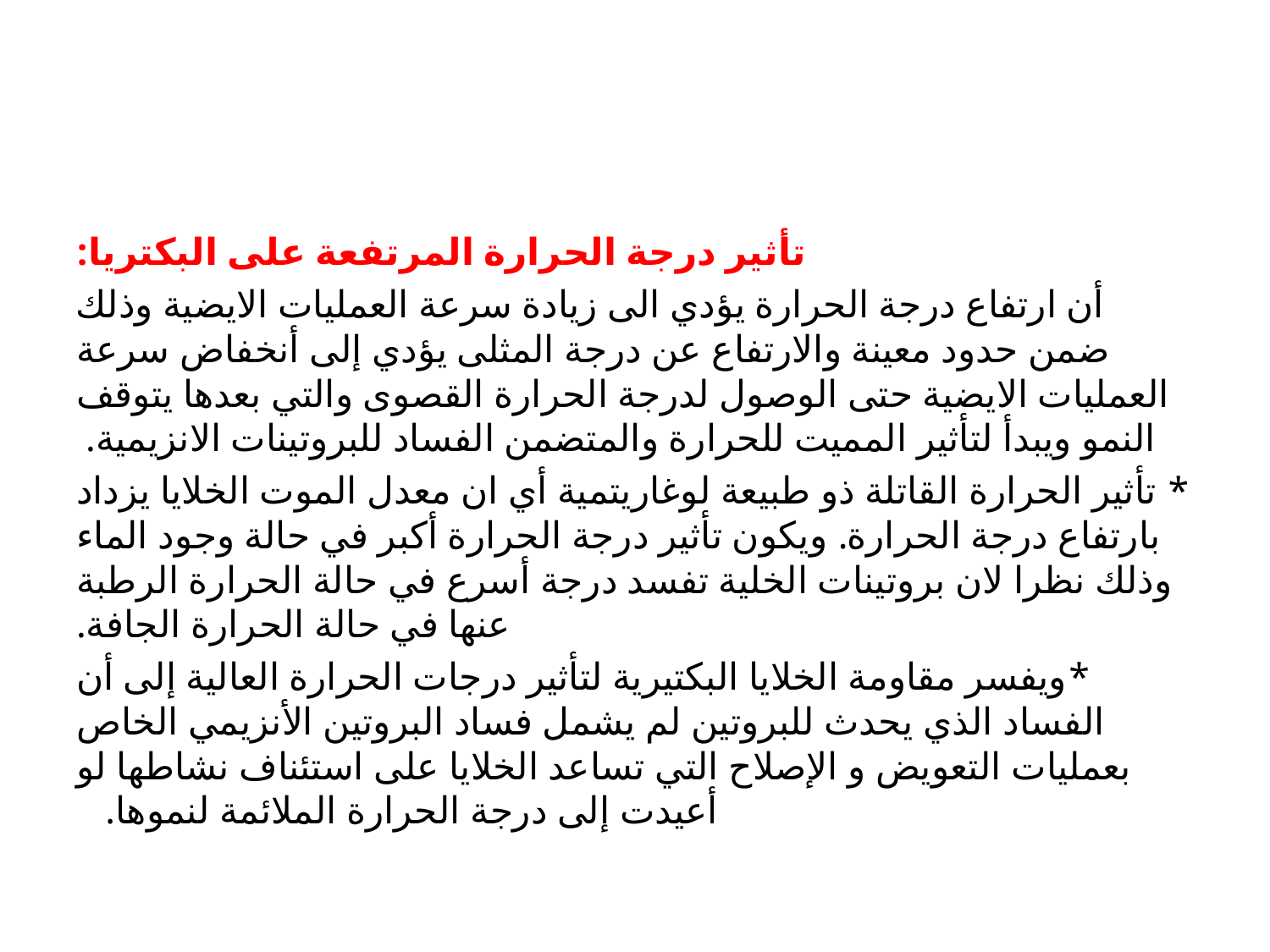

تأثير درجة الحرارة المرتفعة على البكتريا:
 أن ارتفاع درجة الحرارة يؤدي الى زيادة سرعة العمليات الايضية وذلك ضمن حدود معينة والارتفاع عن درجة المثلى يؤدي إلى أنخفاض سرعة العمليات الايضية حتى الوصول لدرجة الحرارة القصوى والتي بعدها يتوقف النمو ويبدأ لتأثير المميت للحرارة والمتضمن الفساد للبروتينات الانزيمية.
* تأثير الحرارة القاتلة ذو طبيعة لوغاريتمية أي ان معدل الموت الخلايا يزداد بارتفاع درجة الحرارة. ويكون تأثير درجة الحرارة أكبر في حالة وجود الماء وذلك نظرا لان بروتينات الخلية تفسد درجة أسرع في حالة الحرارة الرطبة عنها في حالة الحرارة الجافة.
 *ويفسر مقاومة الخلايا البكتيرية لتأثير درجات الحرارة العالية إلى أن الفساد الذي يحدث للبروتين لم يشمل فساد البروتين الأنزيمي الخاص بعمليات التعويض و الإصلاح التي تساعد الخلايا على استئناف نشاطها لو أعيدت إلى درجة الحرارة الملائمة لنموها.